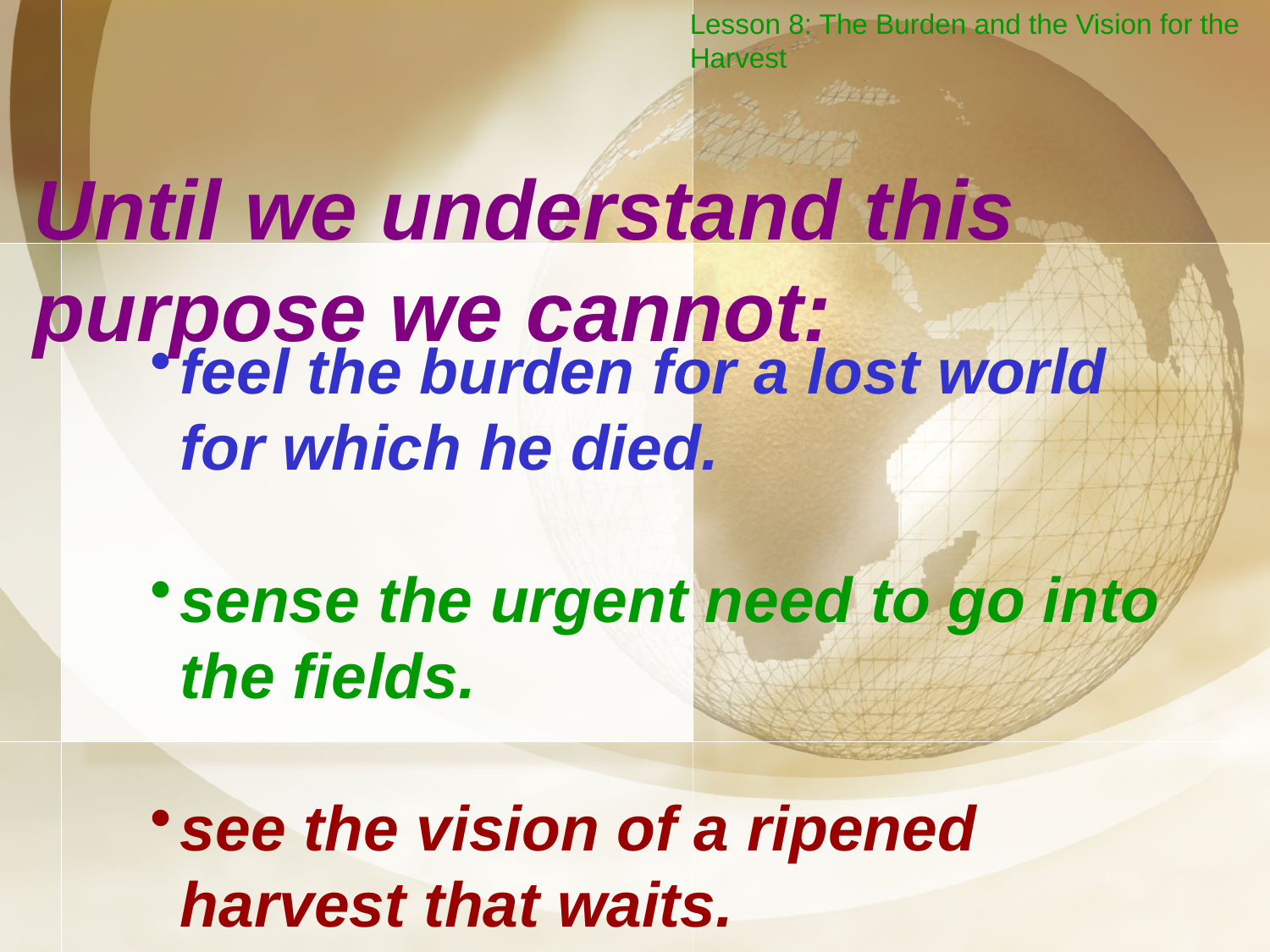

Lesson 8: The Burden and the Vision for the Harvest
Until we understand this purpose we cannot:
feel the burden for a lost world for which he died.

sense the urgent need to go into the fields.

see the vision of a ripened harvest that waits.